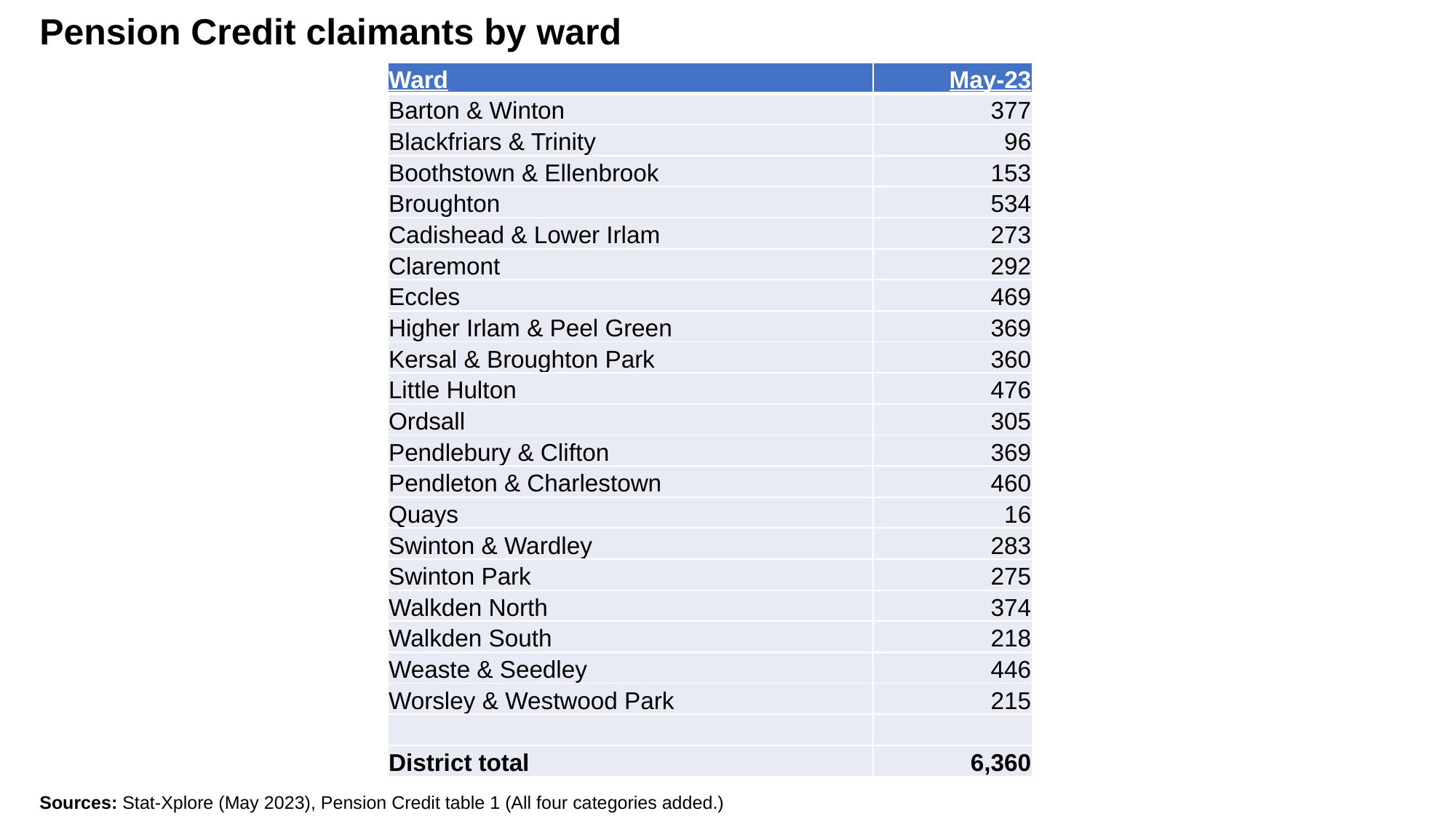

Pension Credit claimants by ward
Pension Credit claimants by ward
| Ward | May-23 |
| --- | --- |
| Barton & Winton | 377 |
| Blackfriars & Trinity | 96 |
| Boothstown & Ellenbrook | 153 |
| Broughton | 534 |
| Cadishead & Lower Irlam | 273 |
| Claremont | 292 |
| Eccles | 469 |
| Higher Irlam & Peel Green | 369 |
| Kersal & Broughton Park | 360 |
| Little Hulton | 476 |
| Ordsall | 305 |
| Pendlebury & Clifton | 369 |
| Pendleton & Charlestown | 460 |
| Quays | 16 |
| Swinton & Wardley | 283 |
| Swinton Park | 275 |
| Walkden North | 374 |
| Walkden South | 218 |
| Weaste & Seedley | 446 |
| Worsley & Westwood Park | 215 |
|  |  |
| District total | 6,360 |
Sources: Stat-Xplore (May 2023), Pension Credit table 1 (All four categories added.)